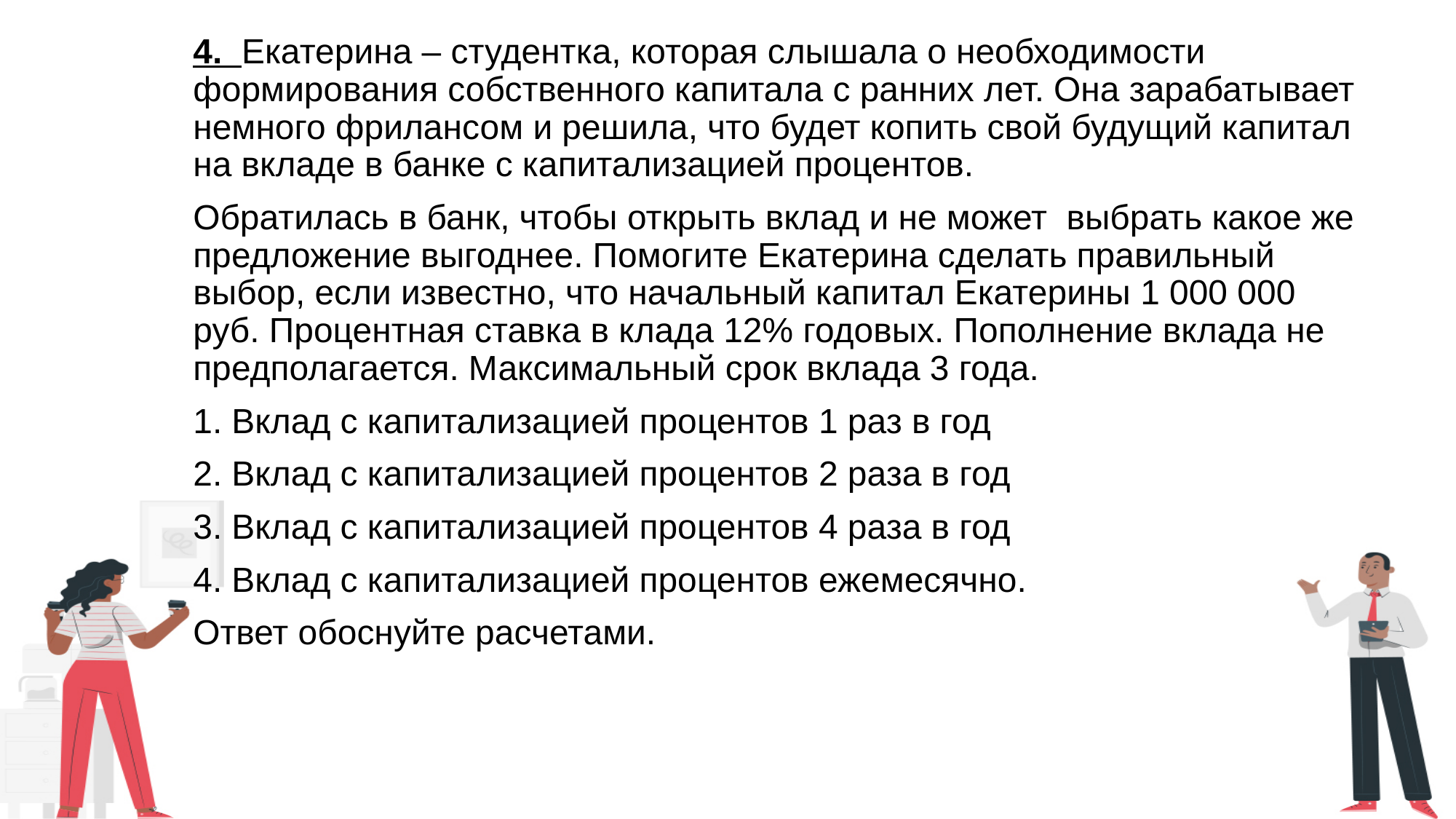

4.  Екатерина – студентка, которая слышала о необходимости формирования собственного капитала с ранних лет. Она зарабатывает немного фрилансом и решила, что будет копить свой будущий капитал на вкладе в банке с капитализацией процентов.
Обратилась в банк, чтобы открыть вклад и не может  выбрать какое же предложение выгоднее. Помогите Екатерина сделать правильный выбор, если известно, что начальный капитал Екатерины 1 000 000 руб. Процентная ставка в клада 12% годовых. Пополнение вклада не предполагается. Максимальный срок вклада 3 года.
1. Вклад с капитализацией процентов 1 раз в год
2. Вклад с капитализацией процентов 2 раза в год
3. Вклад с капитализацией процентов 4 раза в год
4. Вклад с капитализацией процентов ежемесячно.
Ответ обоснуйте расчетами.